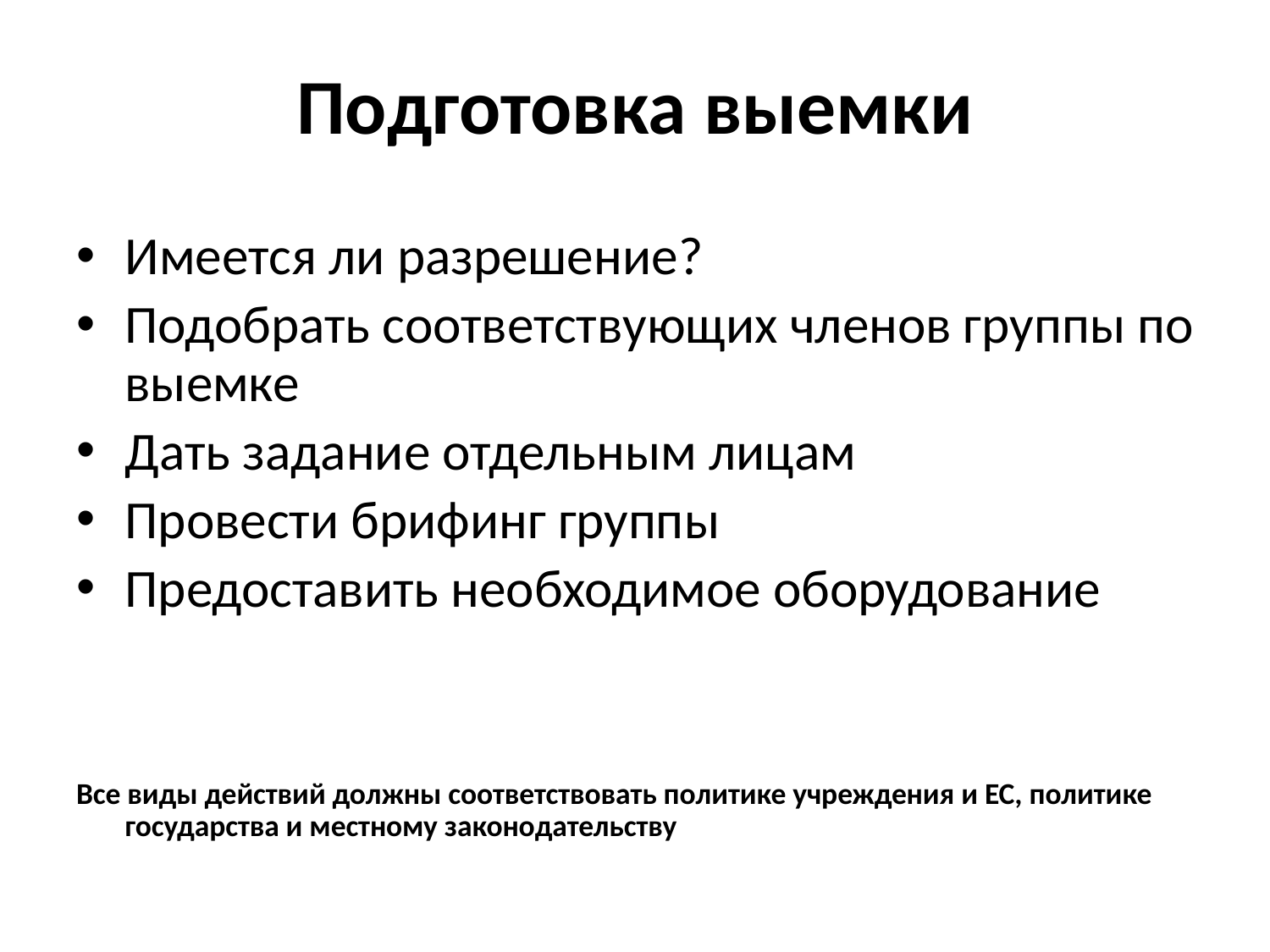

# Подготовка выемки
Имеется ли разрешение?
Подобрать соответствующих членов группы по выемке
Дать задание отдельным лицам
Провести брифинг группы
Предоставить необходимое оборудование

Все виды действий должны соответствовать политике учреждения и ЕС, политике государства и местному законодательству